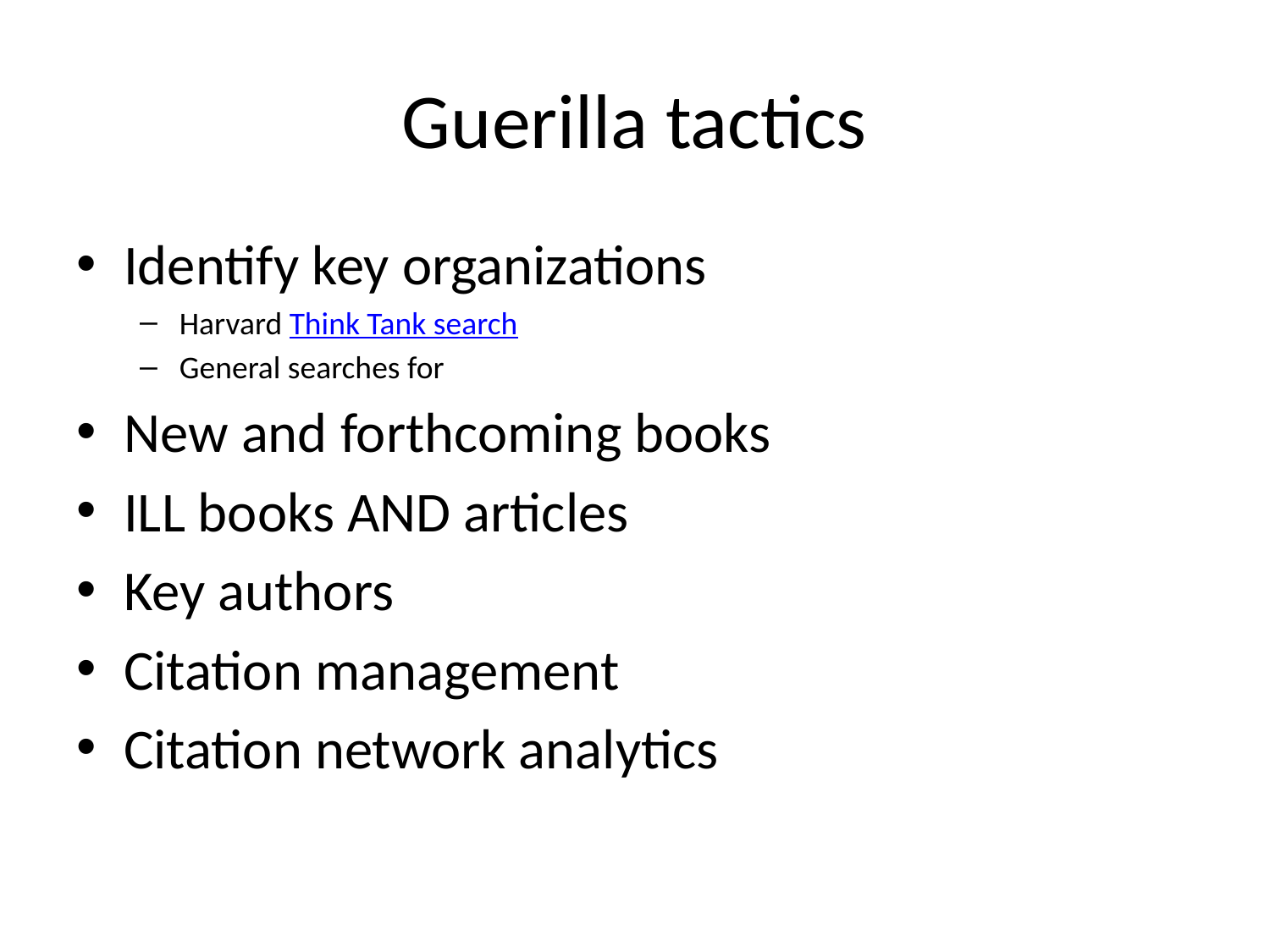

# Guerilla tactics
Identify key organizations
Harvard Think Tank search
General searches for
New and forthcoming books
ILL books AND articles
Key authors
Citation management
Citation network analytics